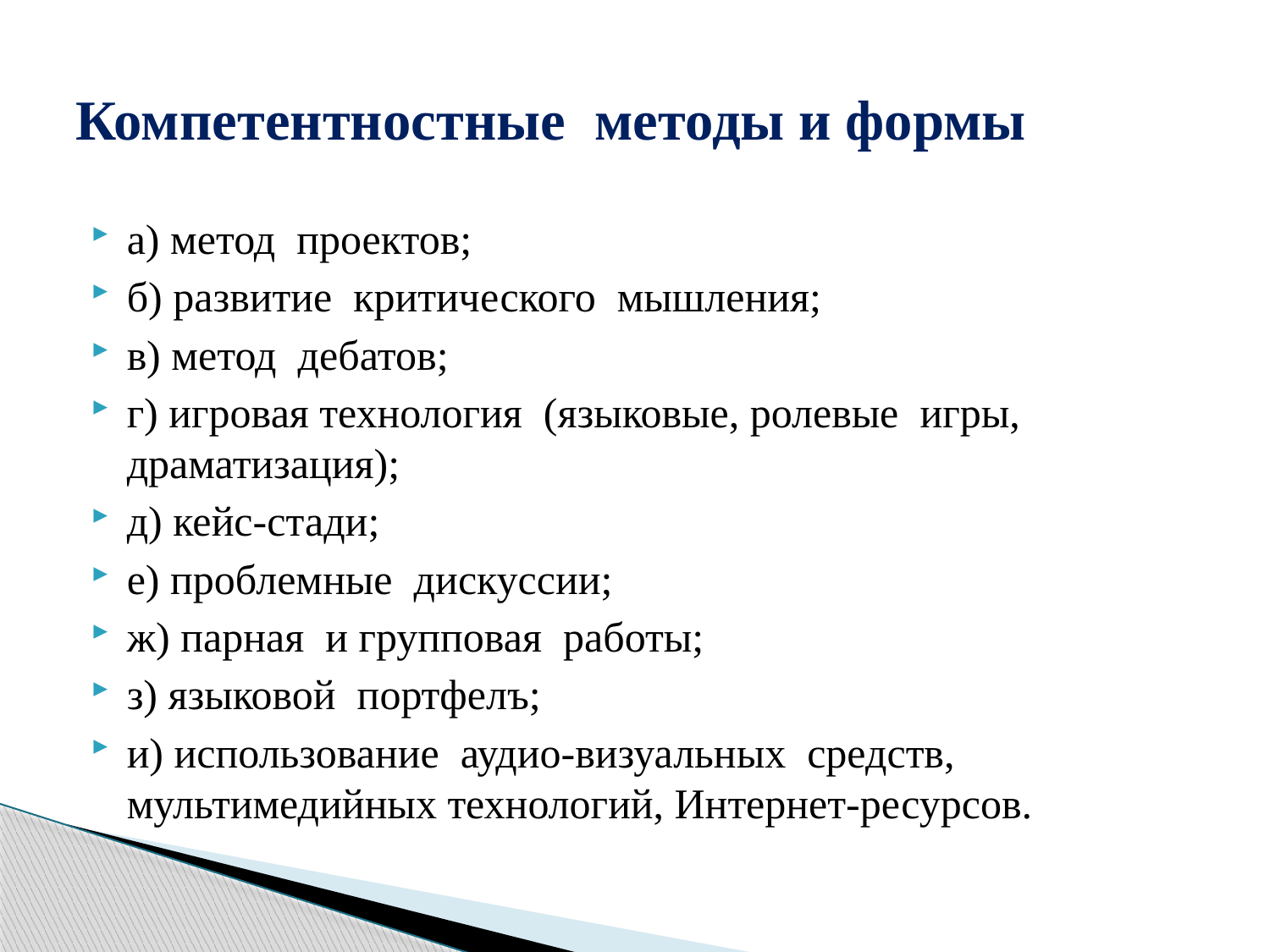

# Компетентностные  методы и формы
а) метод  проектов;
б) развитие  критического  мышления;
в) метод  дебатов;
г) игровая технология  (языковые, ролевые  игры, драматизация);
д) кейс-стади;
е) проблемные  дискуссии;
ж) парная  и групповая  работы;
з) языковой  портфелъ;
и) использование  аудио-визуальных  средств, мультимедийных технологий, Интернет-ресурсов.